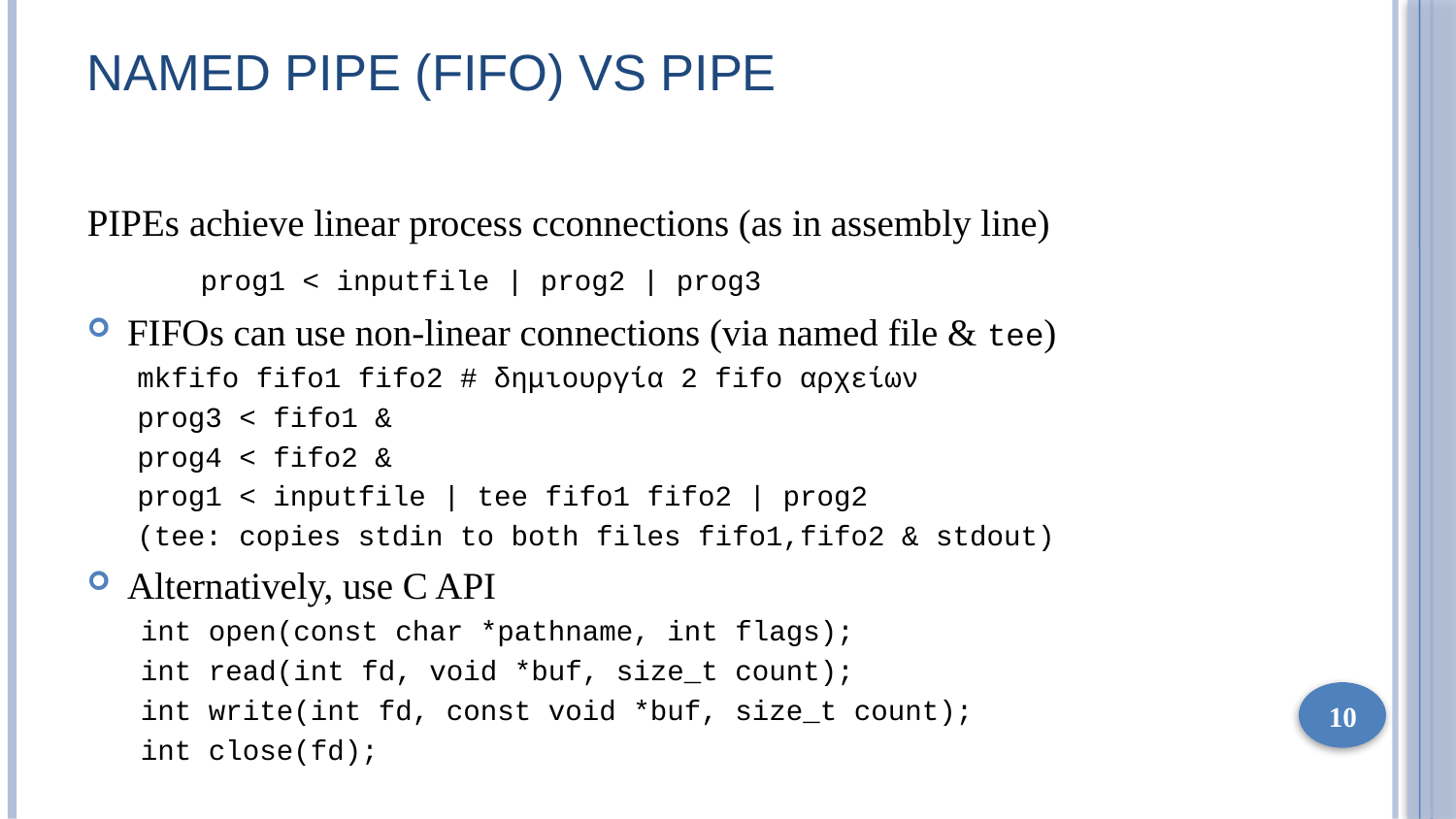

# Named PIPE (FIFO) vs PIPE
PIPEs achieve linear process cconnections (as in assembly line)
	prog1 < inputfile | prog2 | prog3
FIFOs can use non-linear connections (via named file & tee)
mkfifo fifo1 fifo2 # δημιουργία 2 fifo αρχείων
prog3 < fifo1 &
prog4 < fifo2 &
prog1 < inputfile | tee fifo1 fifo2 | prog2
(tee: copies stdin to both files fifo1,fifo2 & stdout)
Alternatively, use C API
int open(const char *pathname, int flags);
int read(int fd, void *buf, size_t count);
int write(int fd, const void *buf, size_t count);
int close(fd);

10